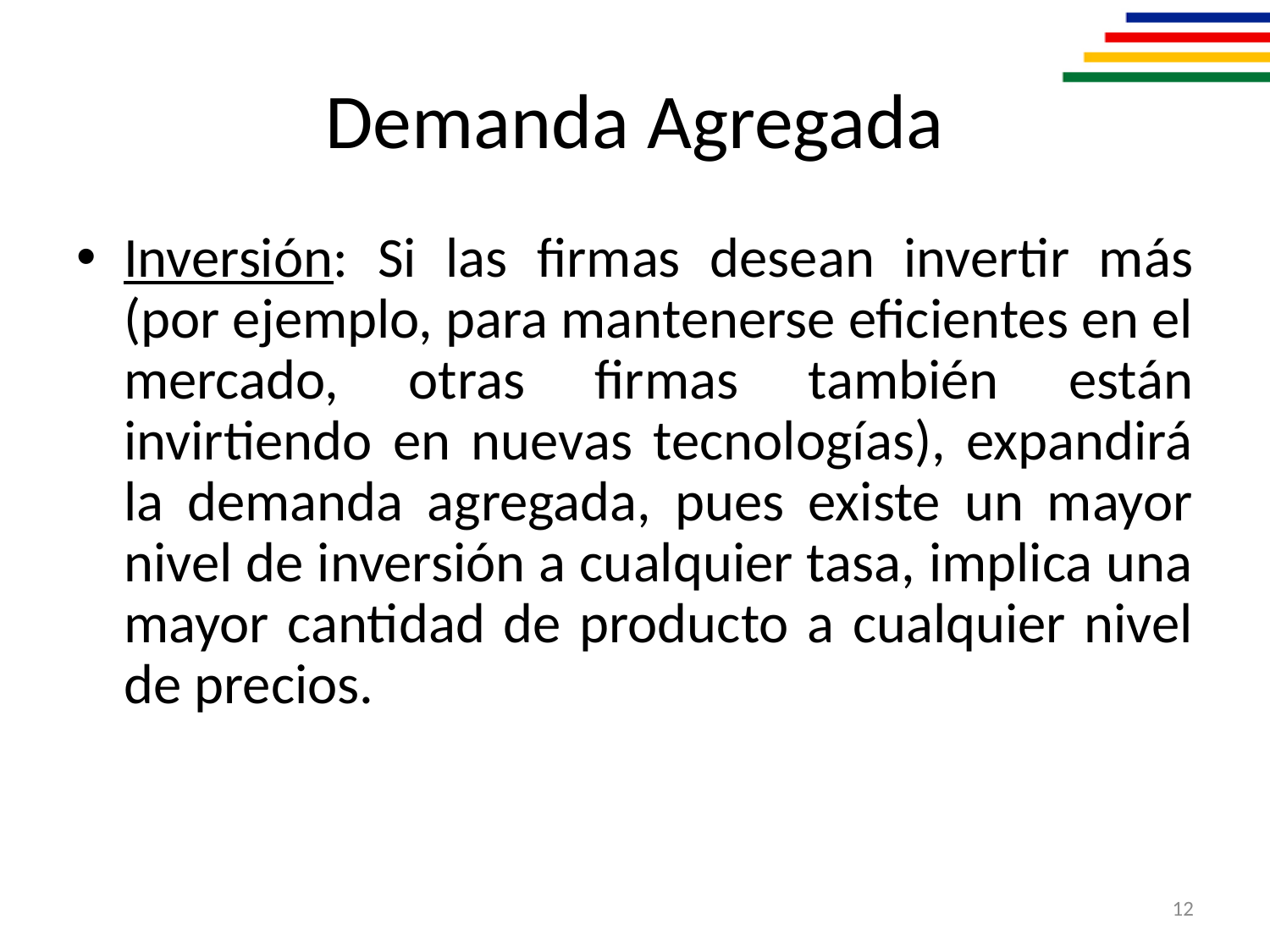

# Demanda Agregada
Inversión: Si las firmas desean invertir más (por ejemplo, para mantenerse eficientes en el mercado, otras firmas también están invirtiendo en nuevas tecnologías), expandirá la demanda agregada, pues existe un mayor nivel de inversión a cualquier tasa, implica una mayor cantidad de producto a cualquier nivel de precios.
12